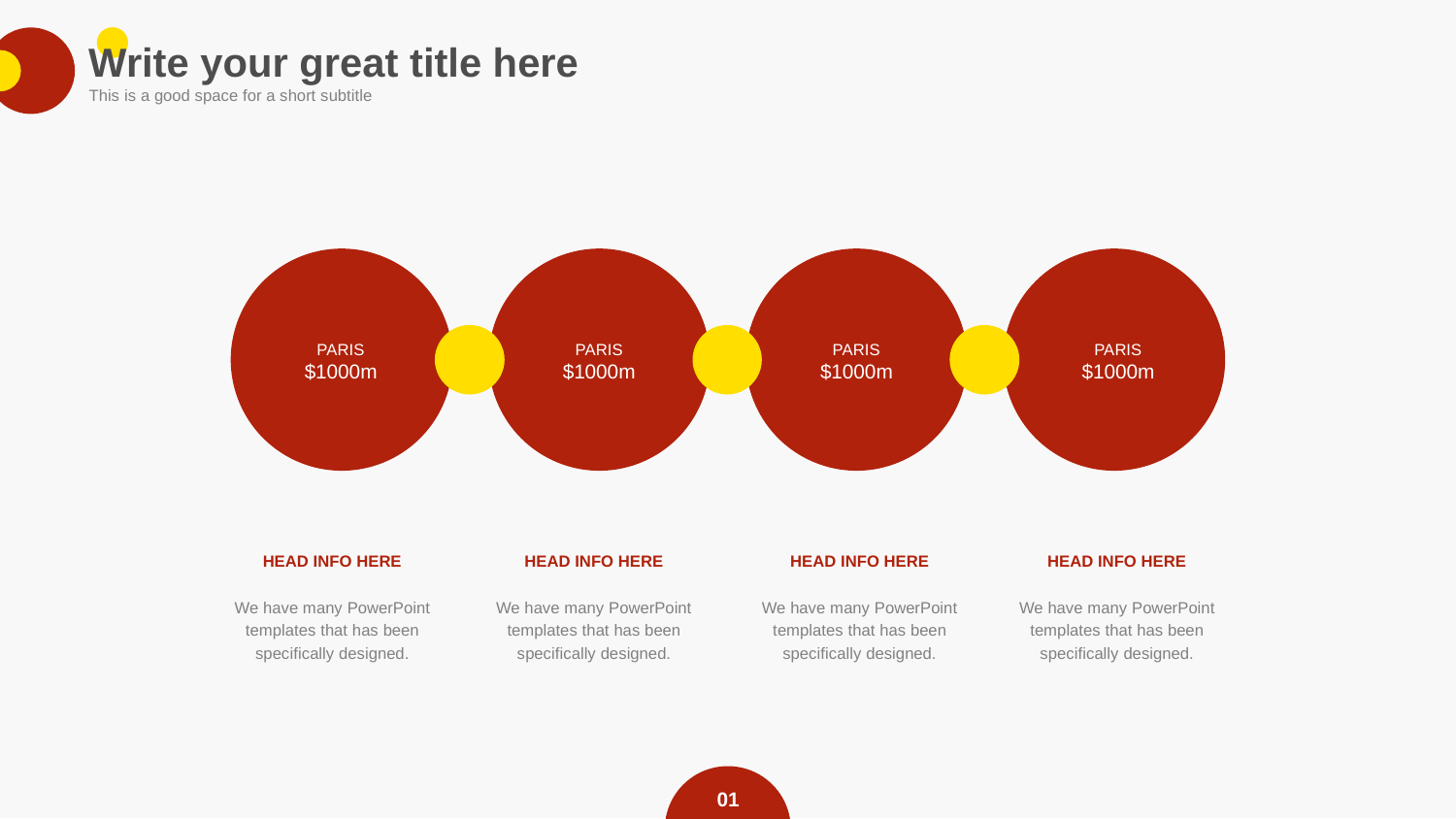

Write your great title here
This is a good space for a short subtitle

PARIS
$1000m
PARIS
$1000m
PARIS
$1000m
PARIS
$1000m
HEAD INFO HERE

We have many PowerPoint templates that has been specifically designed.
HEAD INFO HERE

We have many PowerPoint templates that has been specifically designed.
HEAD INFO HERE

We have many PowerPoint templates that has been specifically designed.
HEAD INFO HERE

We have many PowerPoint templates that has been specifically designed.

01